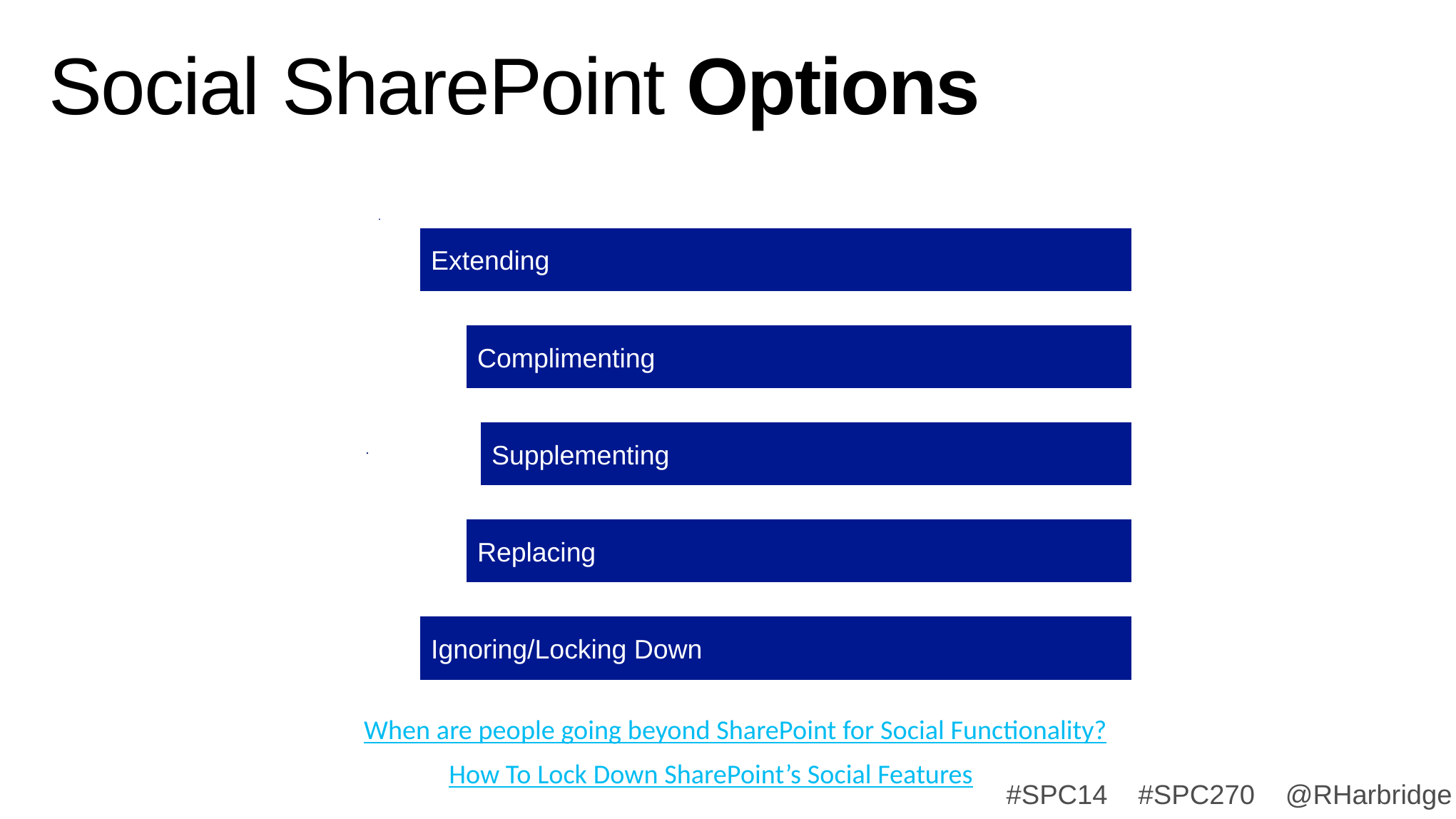

# Social SharePoint Options

Extending
Complimenting
Supplementing
Replacing
Ignoring/Locking Down
When are people going beyond SharePoint for Social Functionality?
How To Lock Down SharePoint’s Social Features